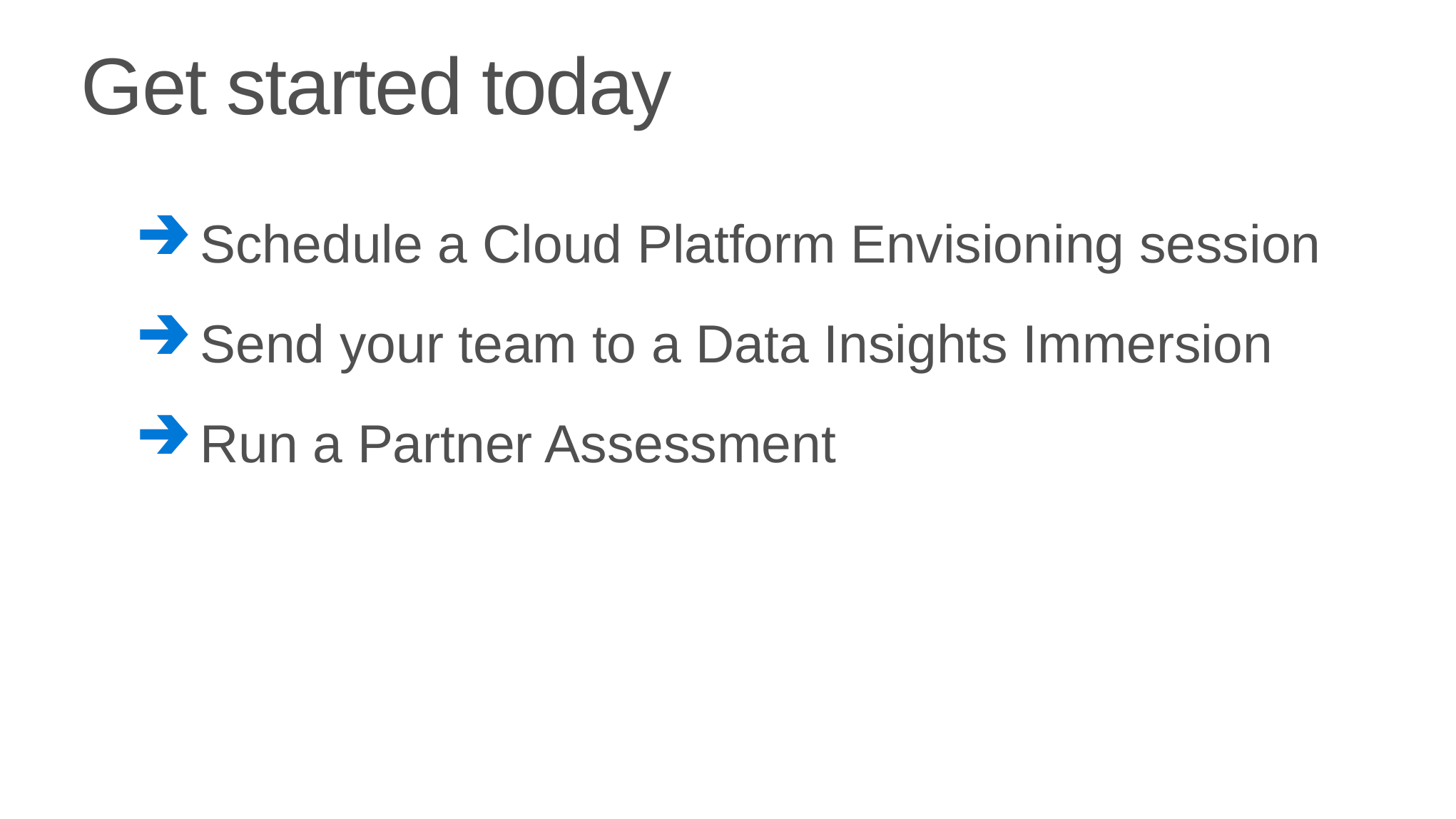

Get started today
Schedule a Cloud Platform Envisioning session
Send your team to a Data Insights Immersion
Run a Partner Assessment